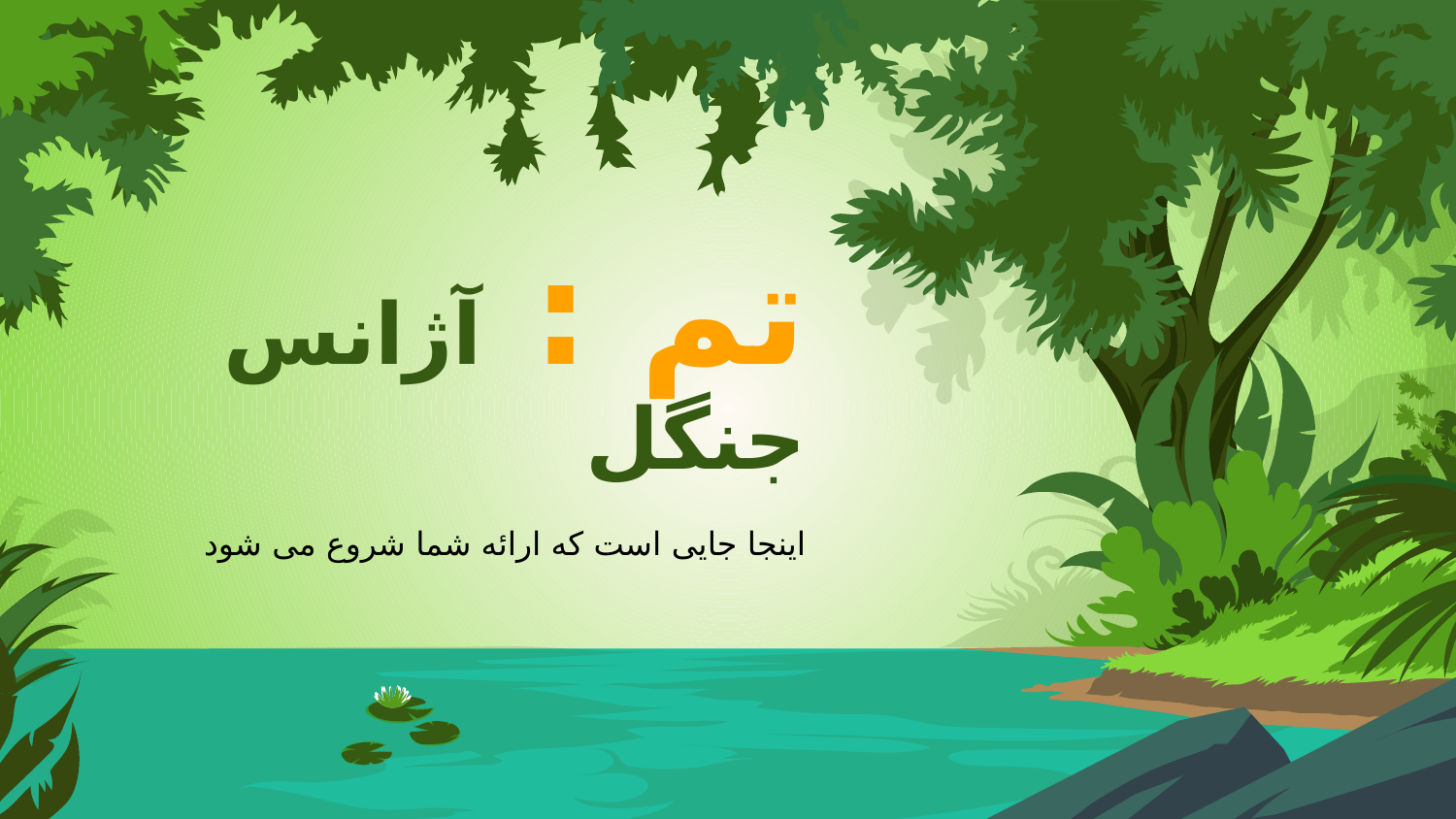

# تم : آژانس جنگل

اینجا جایی است که ارائه شما شروع می شود